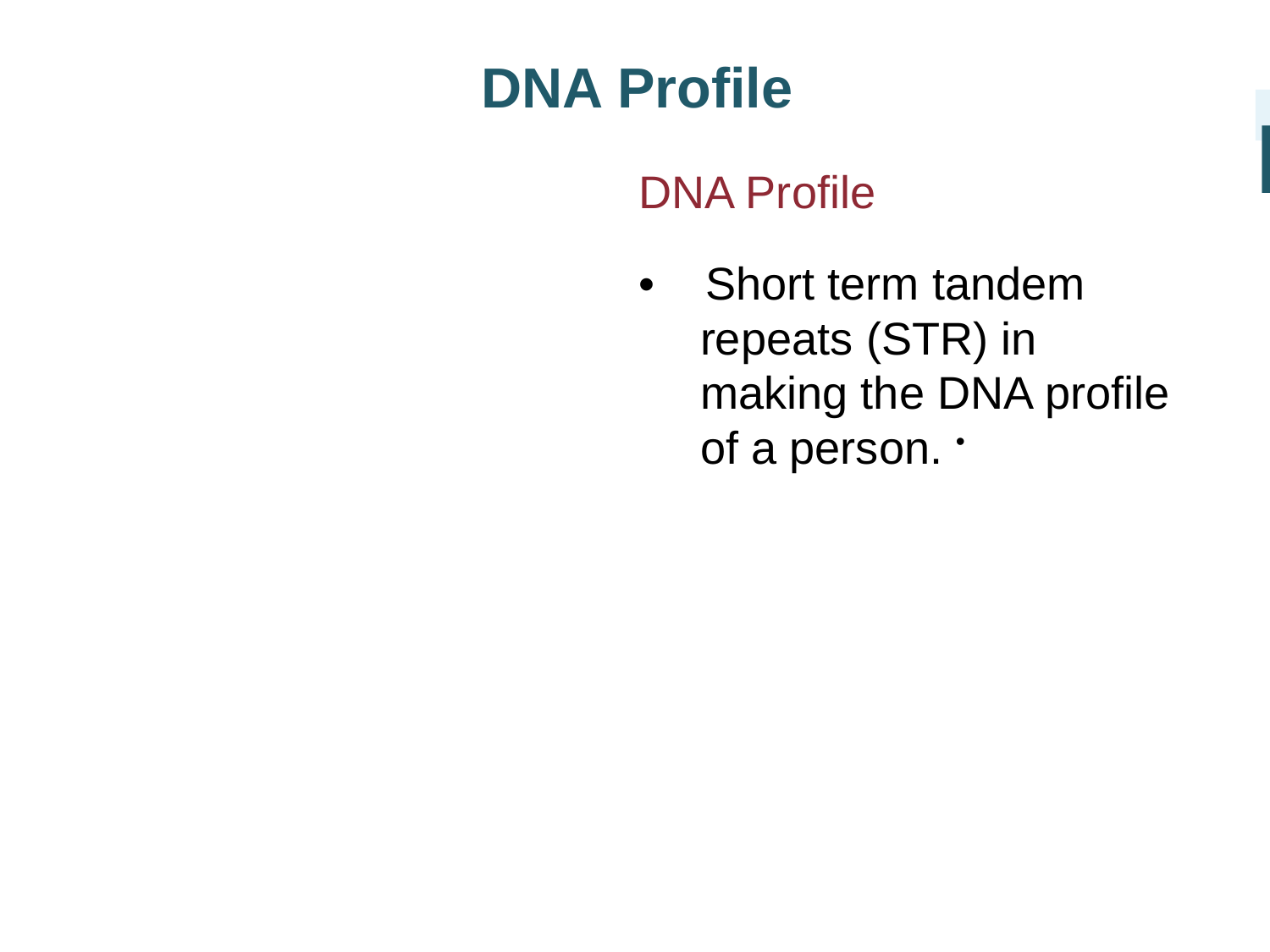

DNA Profile
I
DNA Profile
•    Short term tandem repeats (STR) in making the DNA profile of a person. •
•    These DNA profiles are the basis of a national DNA databases.